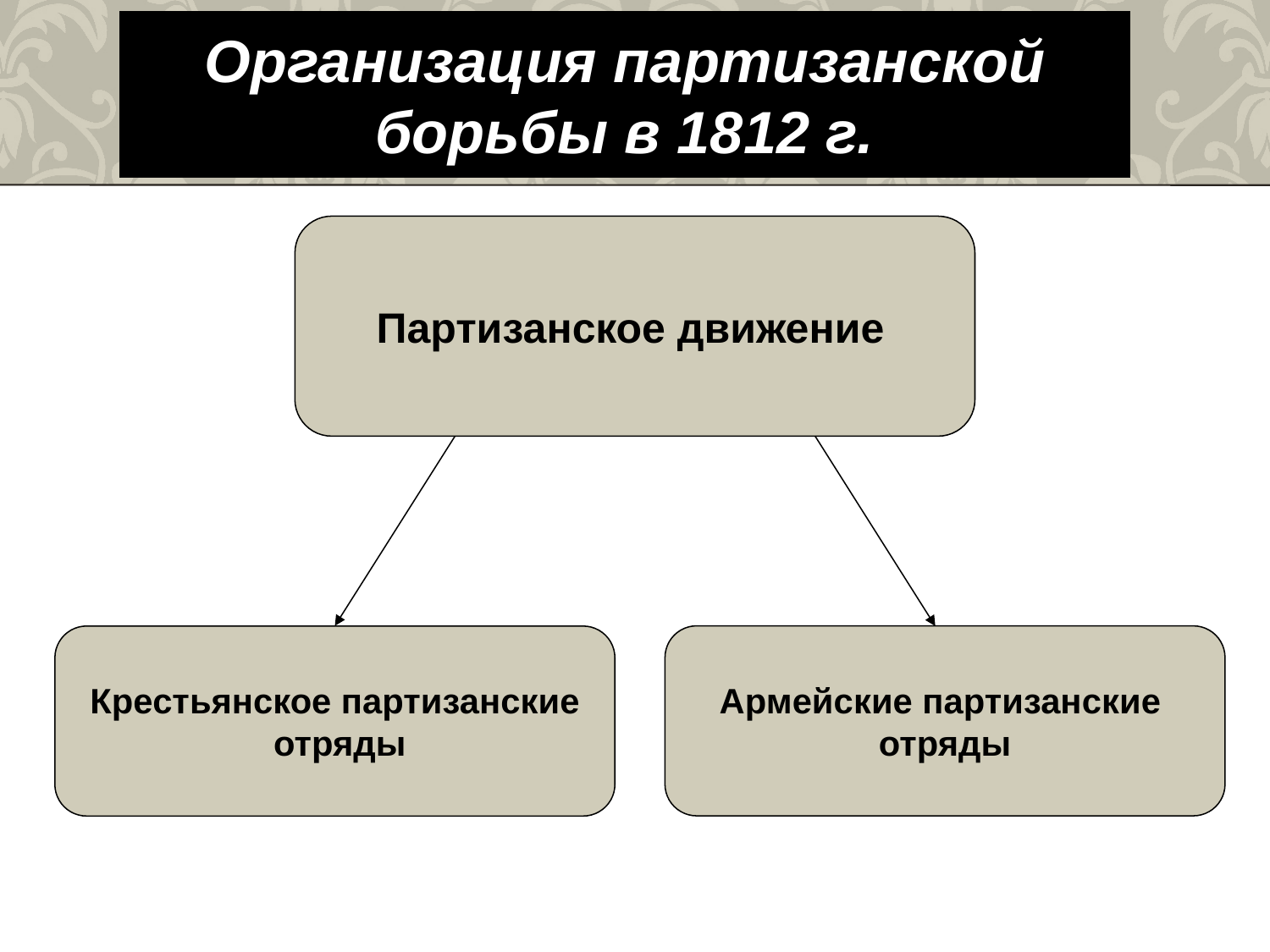

Организация партизанской борьбы в 1812 г.
Партизанское движение

Армейские партизанские
отряды
Крестьянское партизанские
 отряды